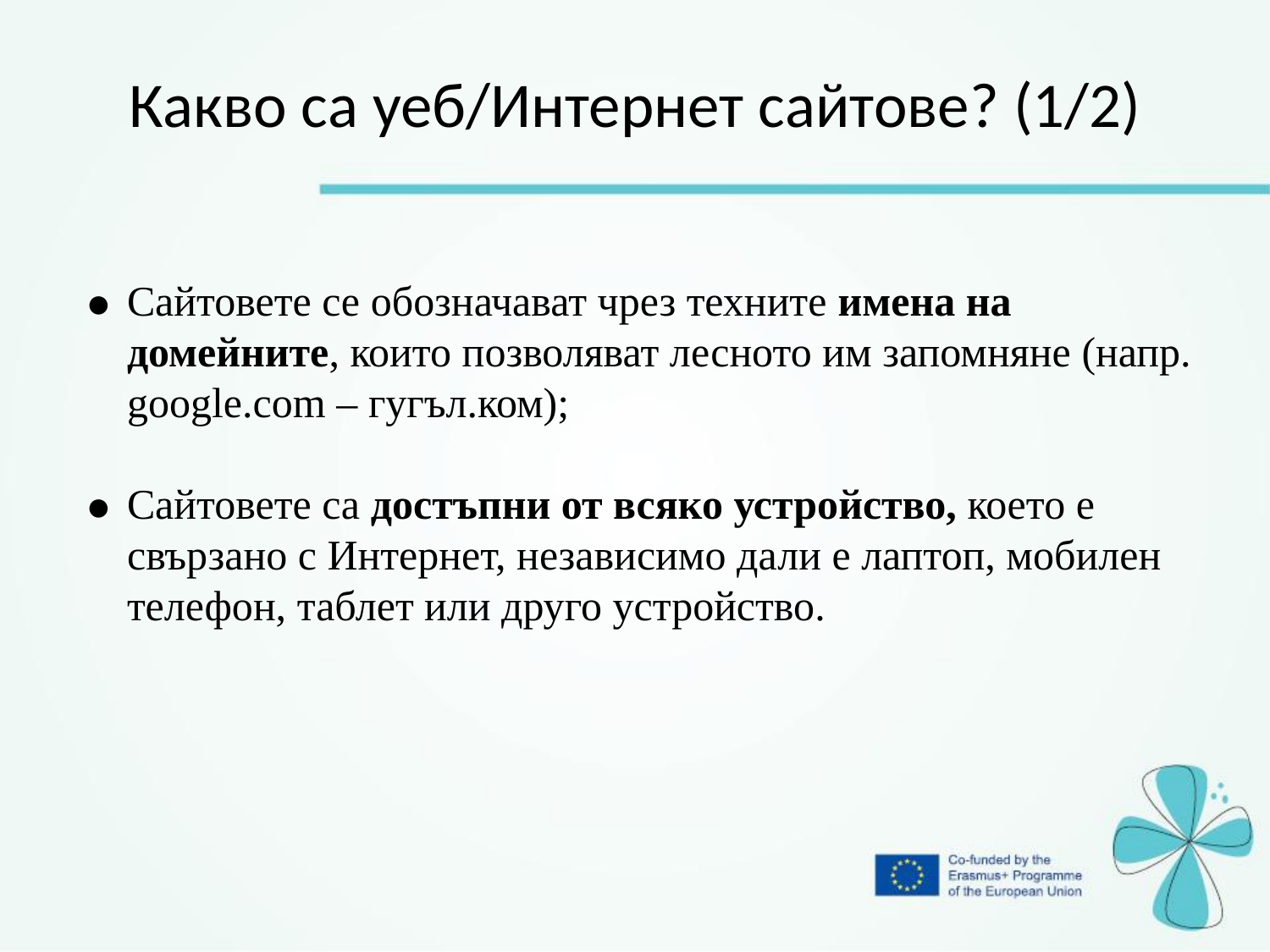

Какво са уеб/Интернет сайтове? (1/2)

Сайтовете се обозначават чрез техните имена на домейните, които позволяват лесното им запомняне (напр. google.com – гугъл.ком);

Сайтовете са достъпни от всяко устройство, което е свързано с Интернет, независимо дали е лаптоп, мобилен телефон, таблет или друго устройство.